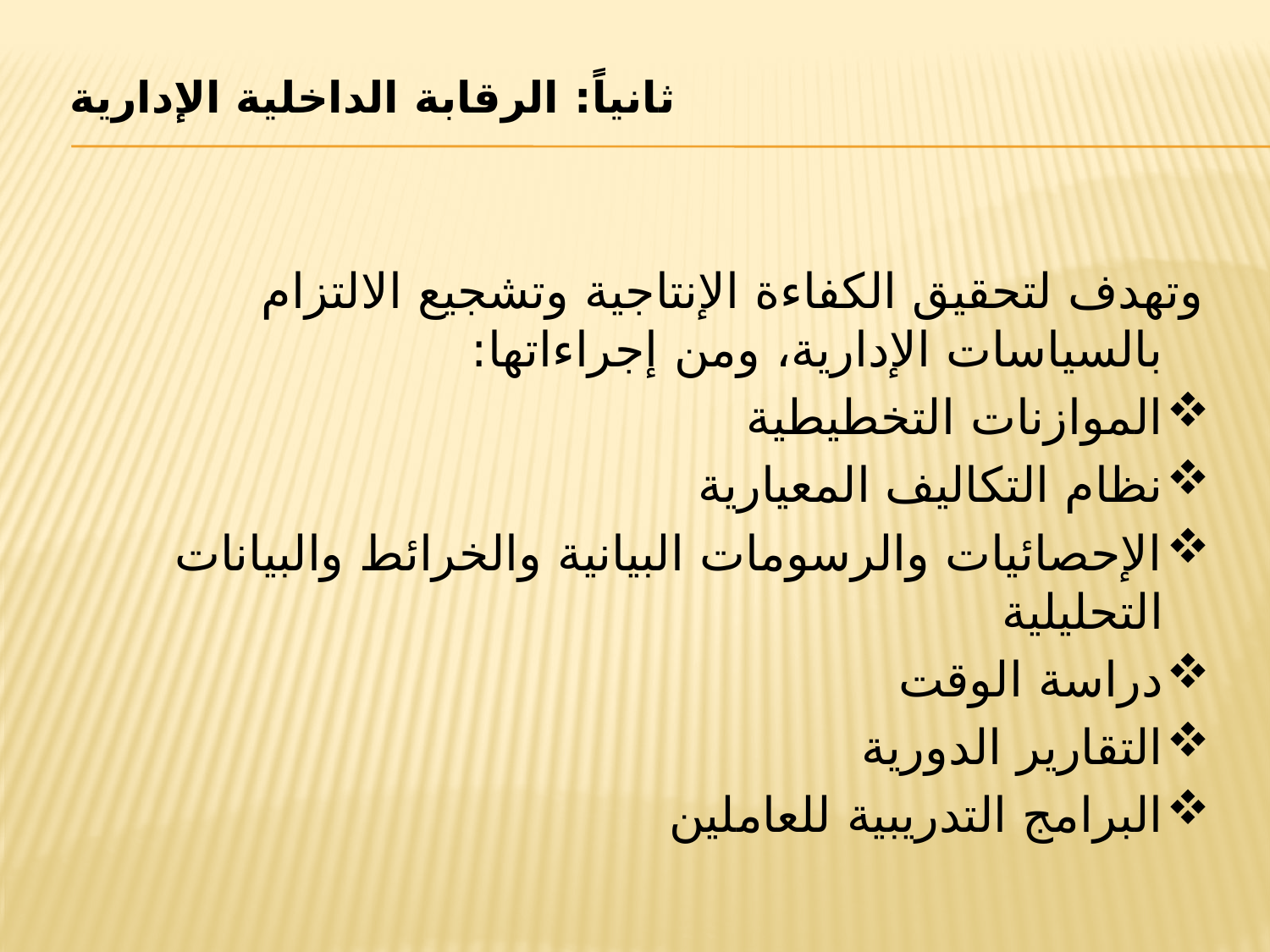

# ثانياً: الرقابة الداخلية الإدارية
وتهدف لتحقيق الكفاءة الإنتاجية وتشجيع الالتزام بالسياسات الإدارية، ومن إجراءاتها:
الموازنات التخطيطية
نظام التكاليف المعيارية
الإحصائيات والرسومات البيانية والخرائط والبيانات التحليلية
دراسة الوقت
التقارير الدورية
البرامج التدريبية للعاملين